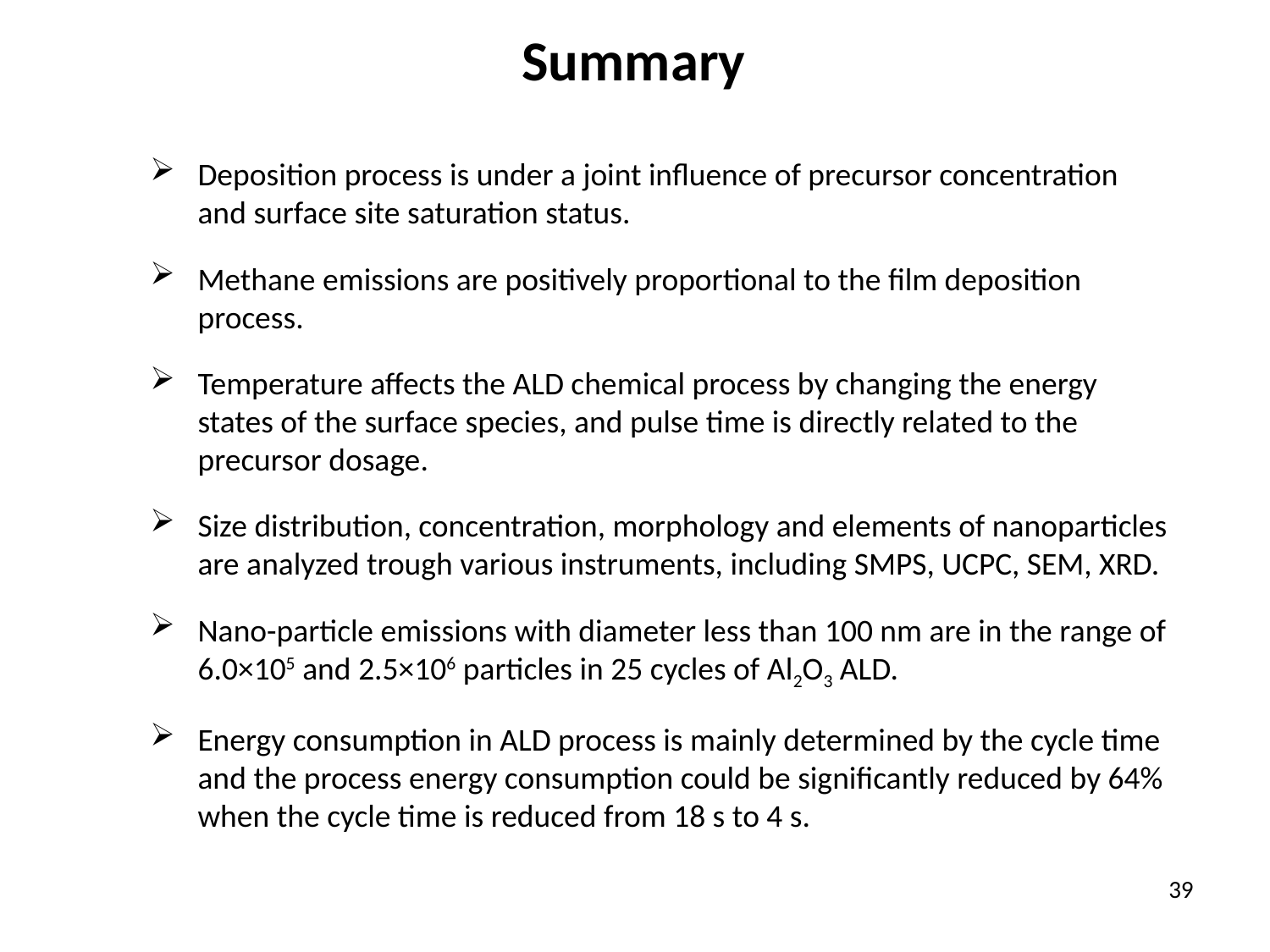

Summary
Deposition process is under a joint influence of precursor concentration and surface site saturation status.
Methane emissions are positively proportional to the film deposition process.
Temperature affects the ALD chemical process by changing the energy states of the surface species, and pulse time is directly related to the precursor dosage.
Size distribution, concentration, morphology and elements of nanoparticles are analyzed trough various instruments, including SMPS, UCPC, SEM, XRD.
Nano-particle emissions with diameter less than 100 nm are in the range of 6.0×105 and 2.5×106 particles in 25 cycles of Al2O3 ALD.
Energy consumption in ALD process is mainly determined by the cycle time and the process energy consumption could be significantly reduced by 64% when the cycle time is reduced from 18 s to 4 s.

39